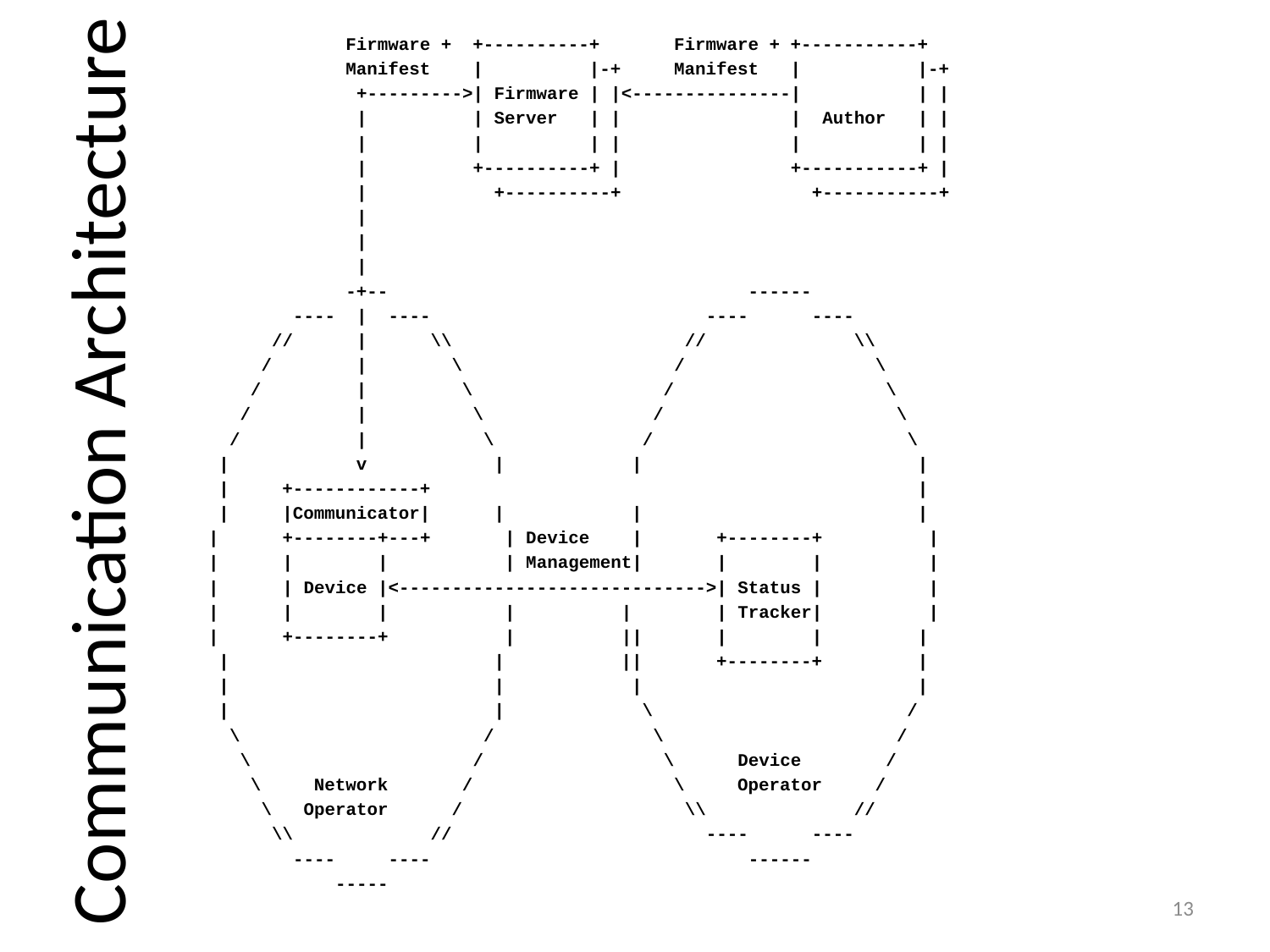

Firmware +  +----------+       Firmware + +-----------+
              Manifest    |          |-+     Manifest   |           |-+
               +--------->| Firmware | |<---------------|           | |
               |          | Server   | |                |  Author   | |
               |          |          | |                |           | |
               |          +----------+ |                +-----------+ |
               |            +----------+                  +-----------+
               |
               |
               |
              -+--                                  ------
         ----  |  ----                          ----      ----
       //      |      \\                      //              \\
      /        |        \                    /                  \
     /         |         \                  /                    \
    /          |          \                /                      \
   /           |           \              /                        \
  |            v            |            |                          |
  |     +------------+                                              |
  |     |Communicator|      |            |                          |
 |      +--------+---+       | Device    |       +--------+          |
 |      |        |           | Management|       |        |          |
 |      | Device |<----------------------------->| Status |          |
 |      |        |           |          |        | Tracker|          |
 |      +--------+           |          ||       |        |         |
  |                         |           ||       +--------+         |
  |                         |            |                          |
  |                         |             \                        /
   \                       /               \                      /
    \                     /                 \      Device        /
     \     Network       /                   \     Operator     /
      \   Operator      /                     \\              //
       \\             //                        ----      ----
         ----     ----                              ------
             -----
# Communication Architecture
13